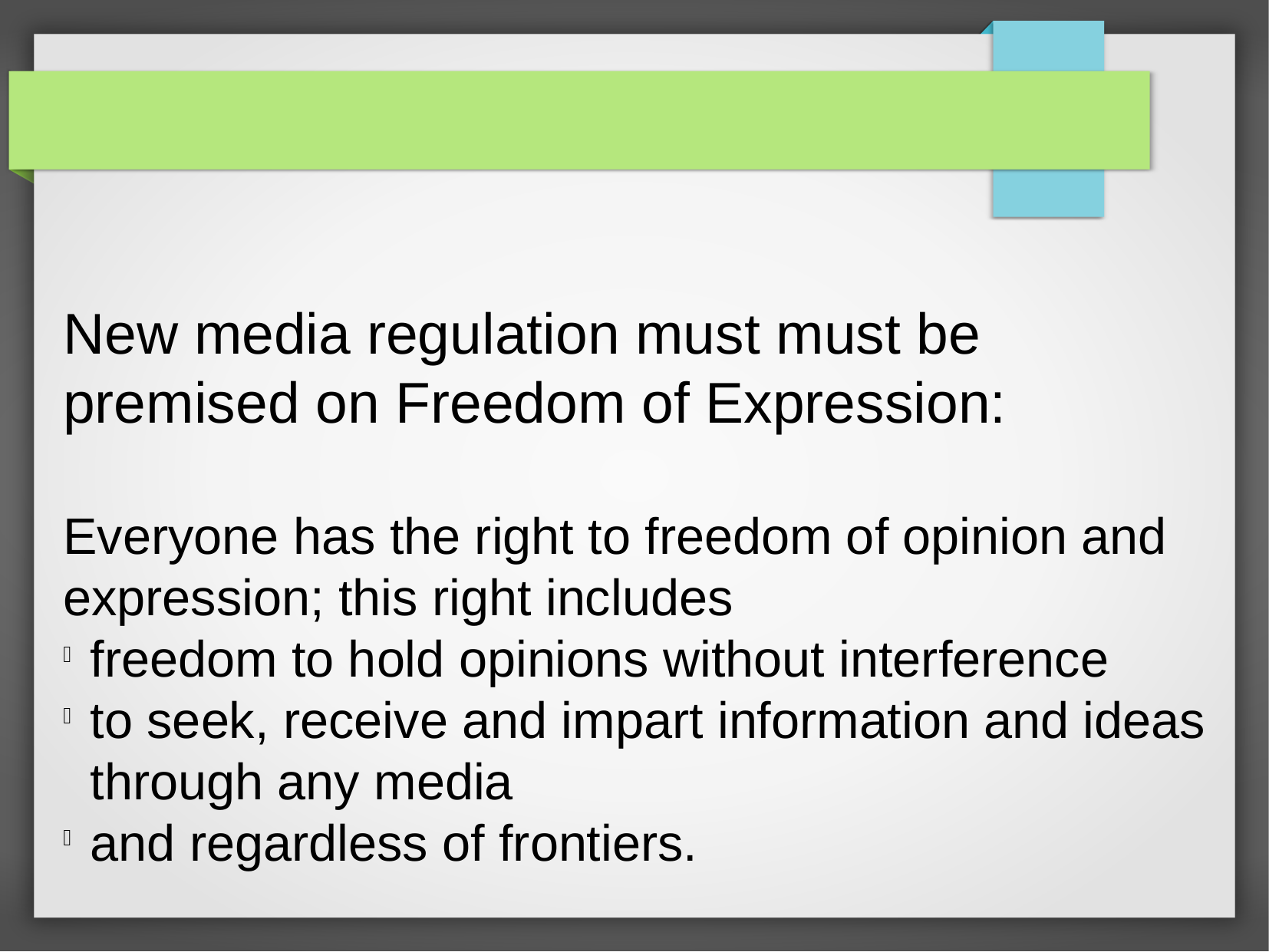

New media regulation must must be premised on Freedom of Expression:

Everyone has the right to freedom of opinion and expression; this right includes
freedom to hold opinions without interference
to seek, receive and impart information and ideas through any media
and regardless of frontiers.